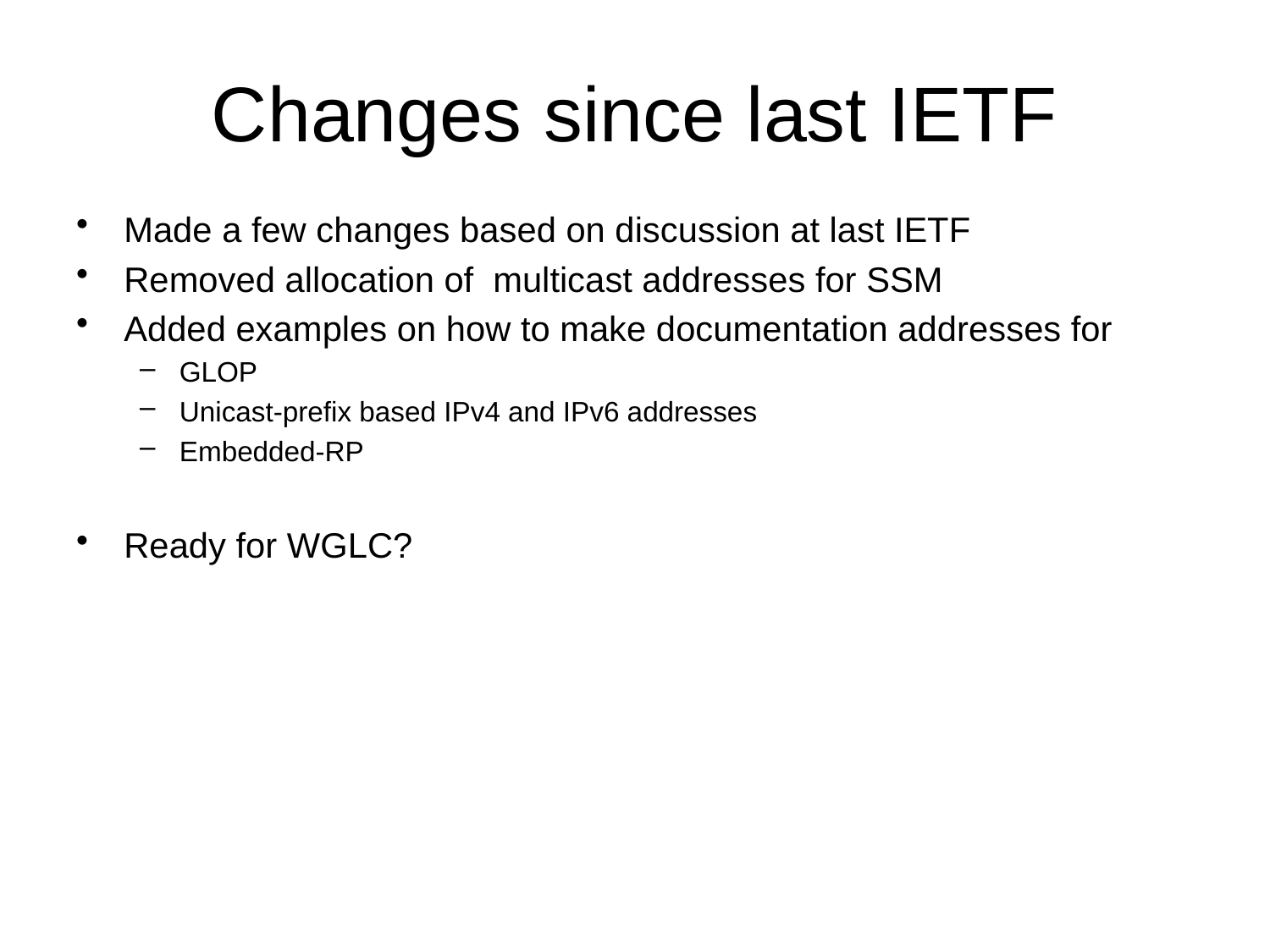

# Changes since last IETF
Made a few changes based on discussion at last IETF
Removed allocation of  multicast addresses for SSM
Added examples on how to make documentation addresses for
GLOP
Unicast-prefix based IPv4 and IPv6 addresses
Embedded-RP

Ready for WGLC?